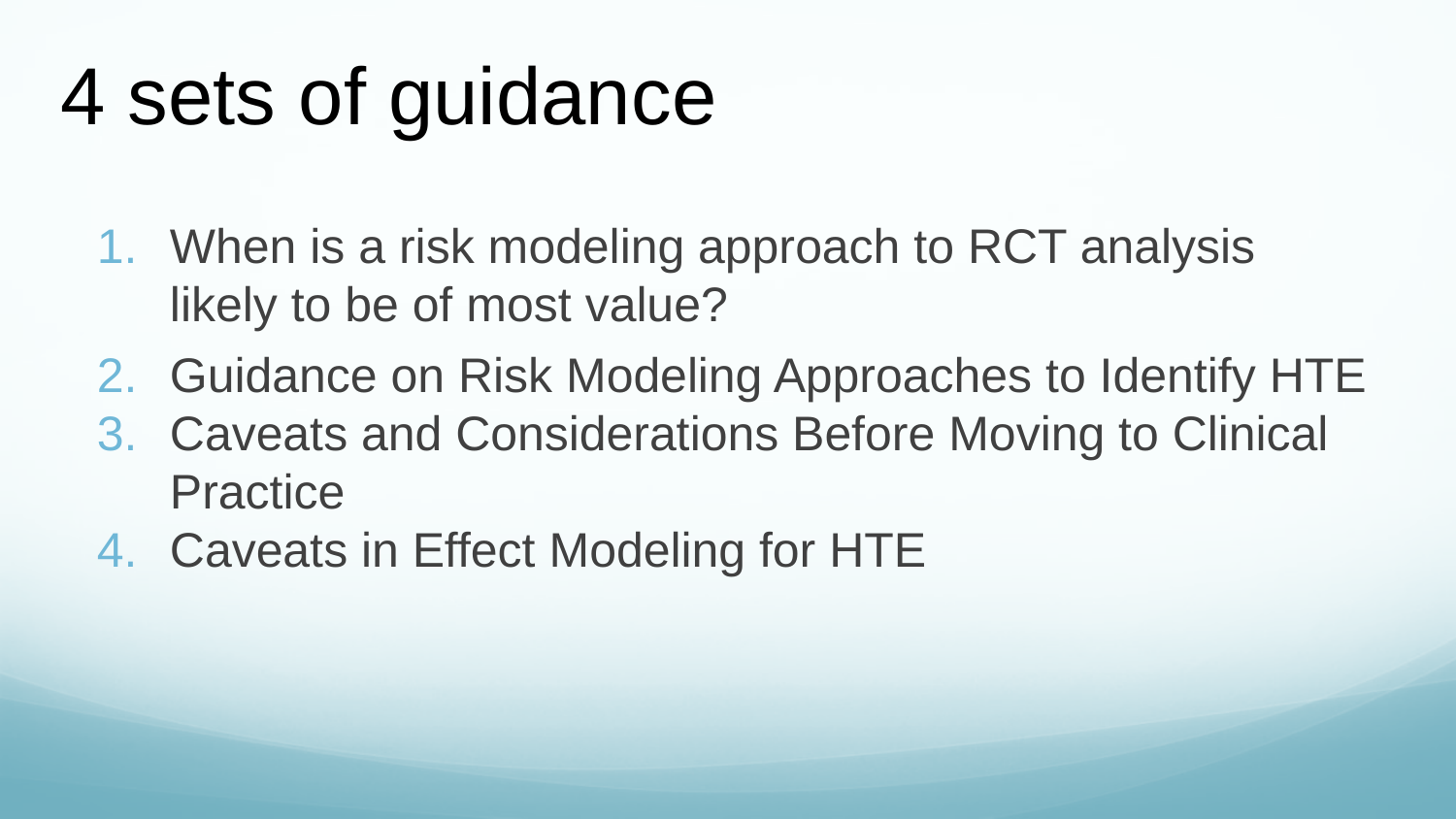

# 4 sets of guidance
When is a risk modeling approach to RCT analysis likely to be of most value?
Guidance on Risk Modeling Approaches to Identify HTE
Caveats and Considerations Before Moving to Clinical Practice
Caveats in Effect Modeling for HTE